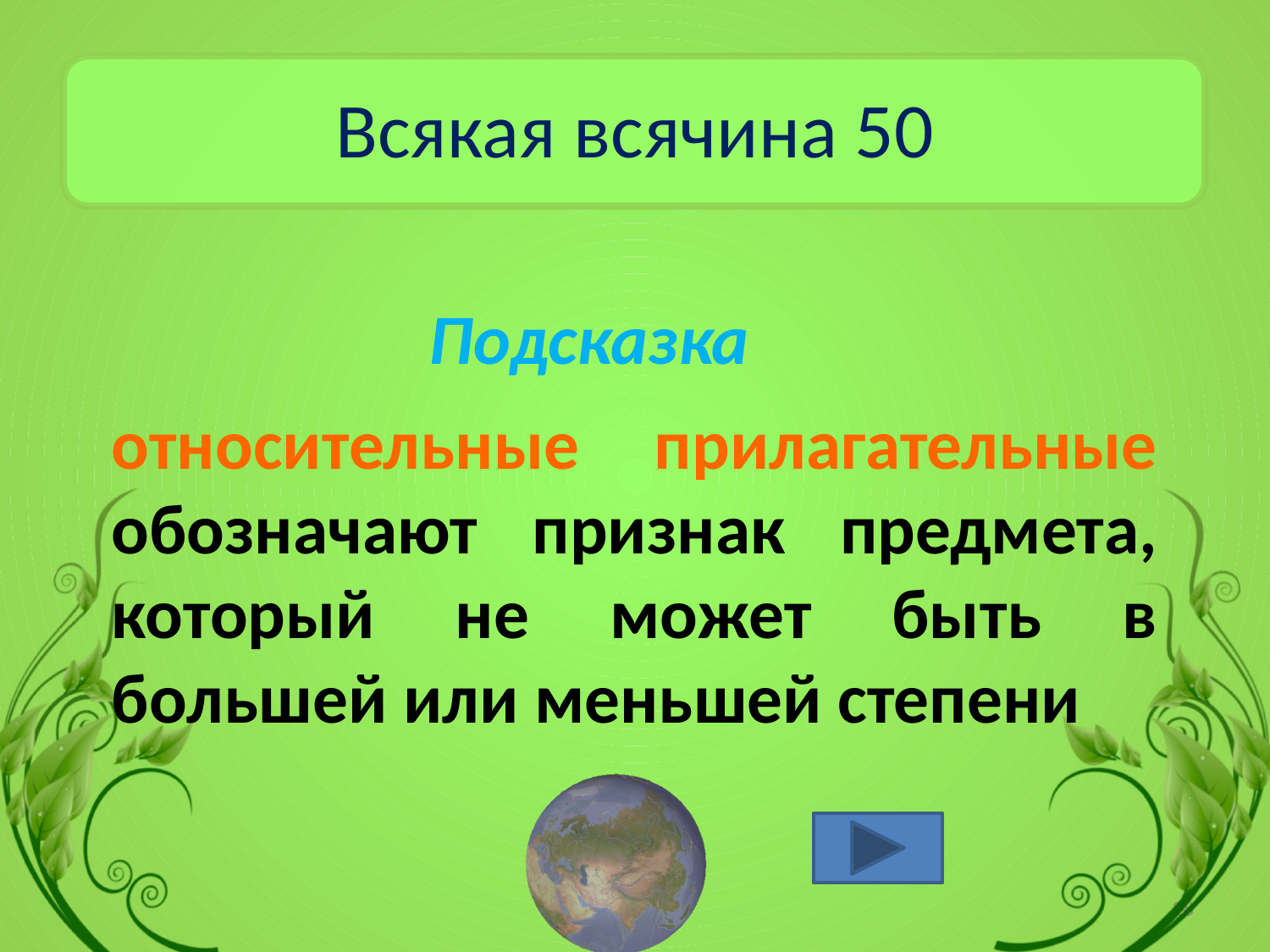

# Всякая всячина 50
Подсказка
относительные прилагательные обозначают признак предмета, который не может быть в большей или меньшей степени

28